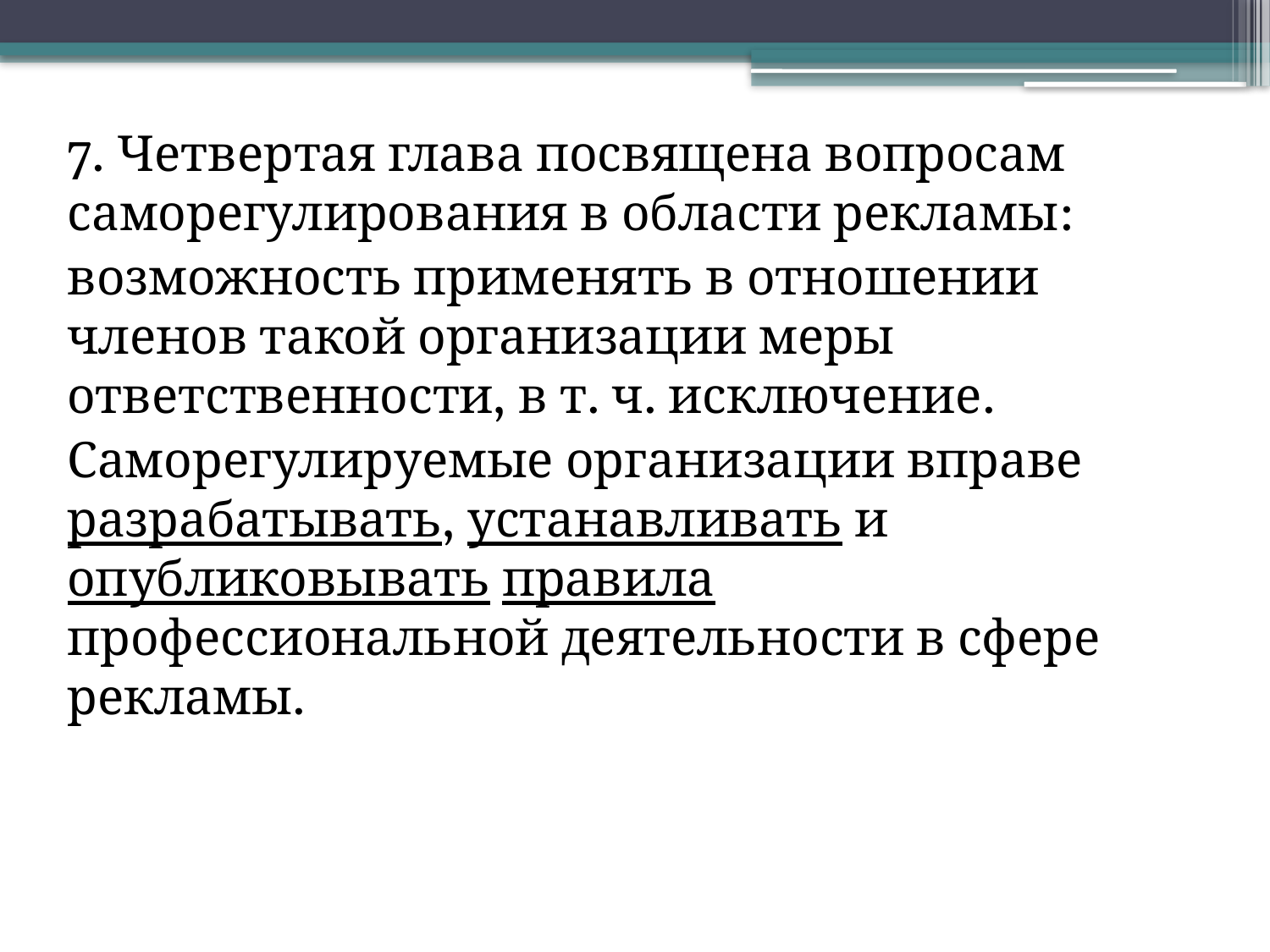

7. Четвертая глава посвящена вопросам саморегулирования в области рекламы:
возможность применять в отношении членов такой организации меры ответственности, в т. ч. исключение.
Саморегулируемые организации вправе разрабатывать, устанавливать и опубликовывать правила профессиональной деятельности в сфере рекламы.